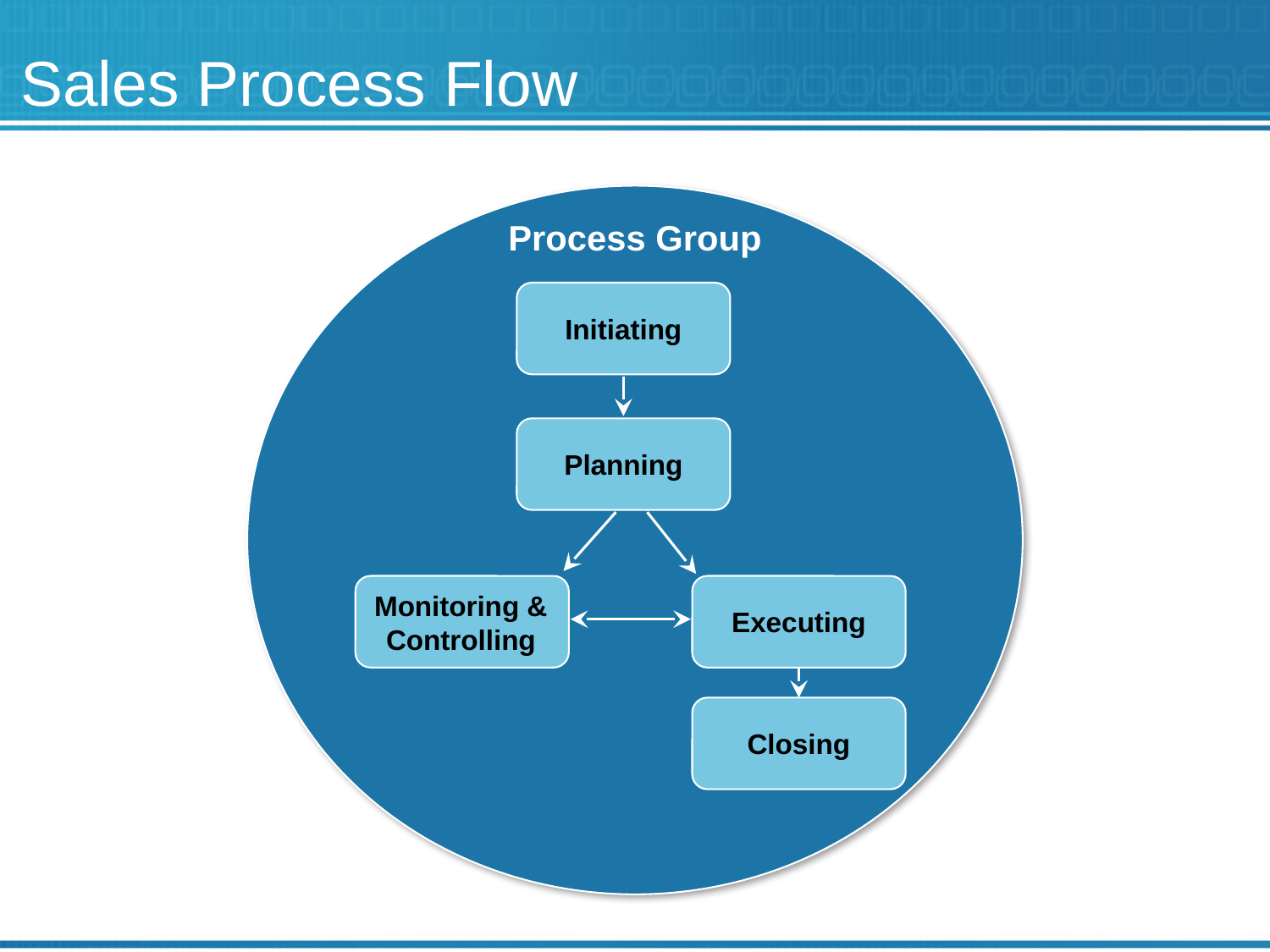

Sales Process Flow

Process Group
Initiating
Planning
Monitoring & Controlling
Executing
Closing